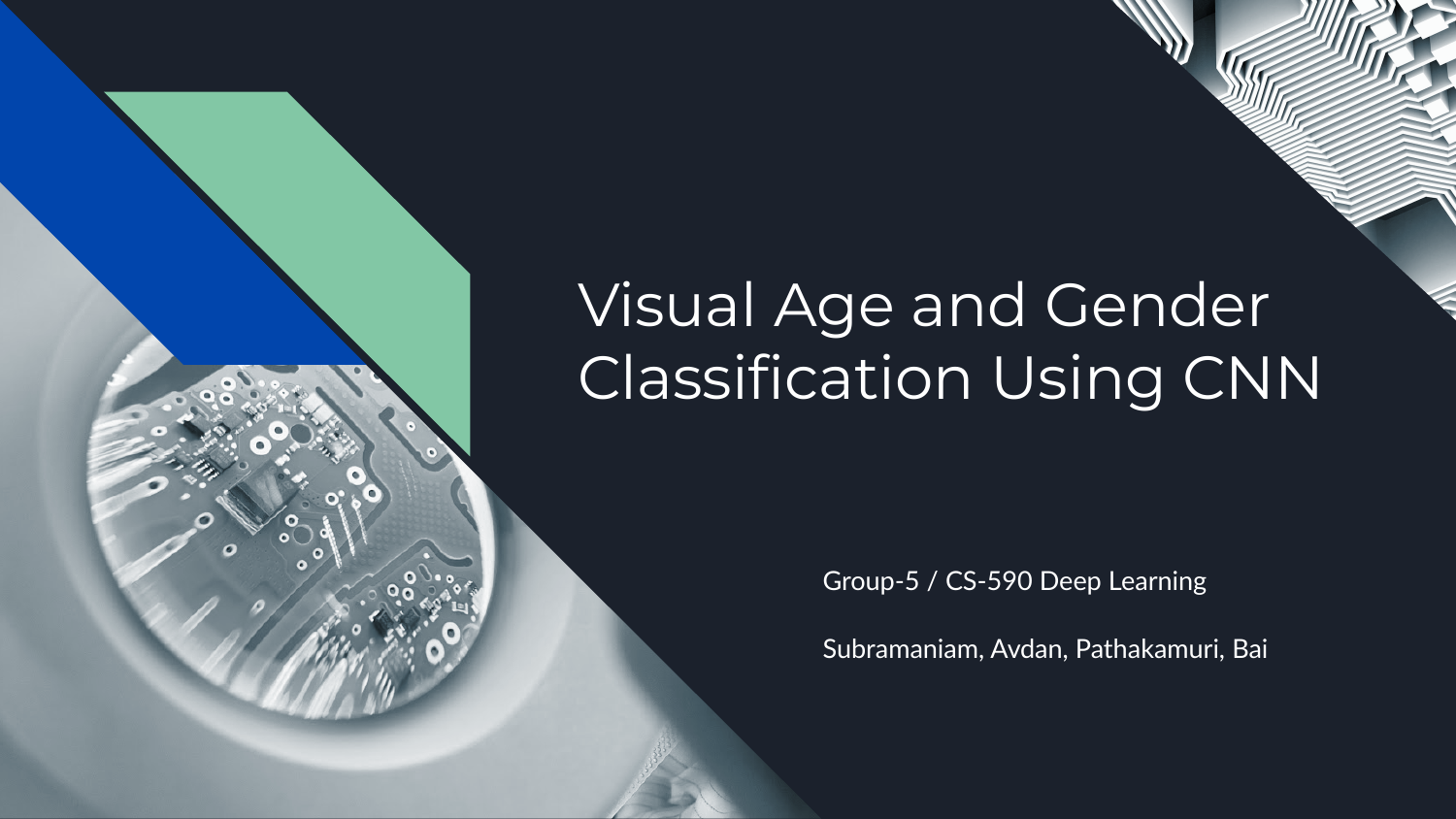

# Visual Age and Gender Classification Using CNN
Group-5 / CS-590 Deep Learning
Subramaniam, Avdan, Pathakamuri, Bai